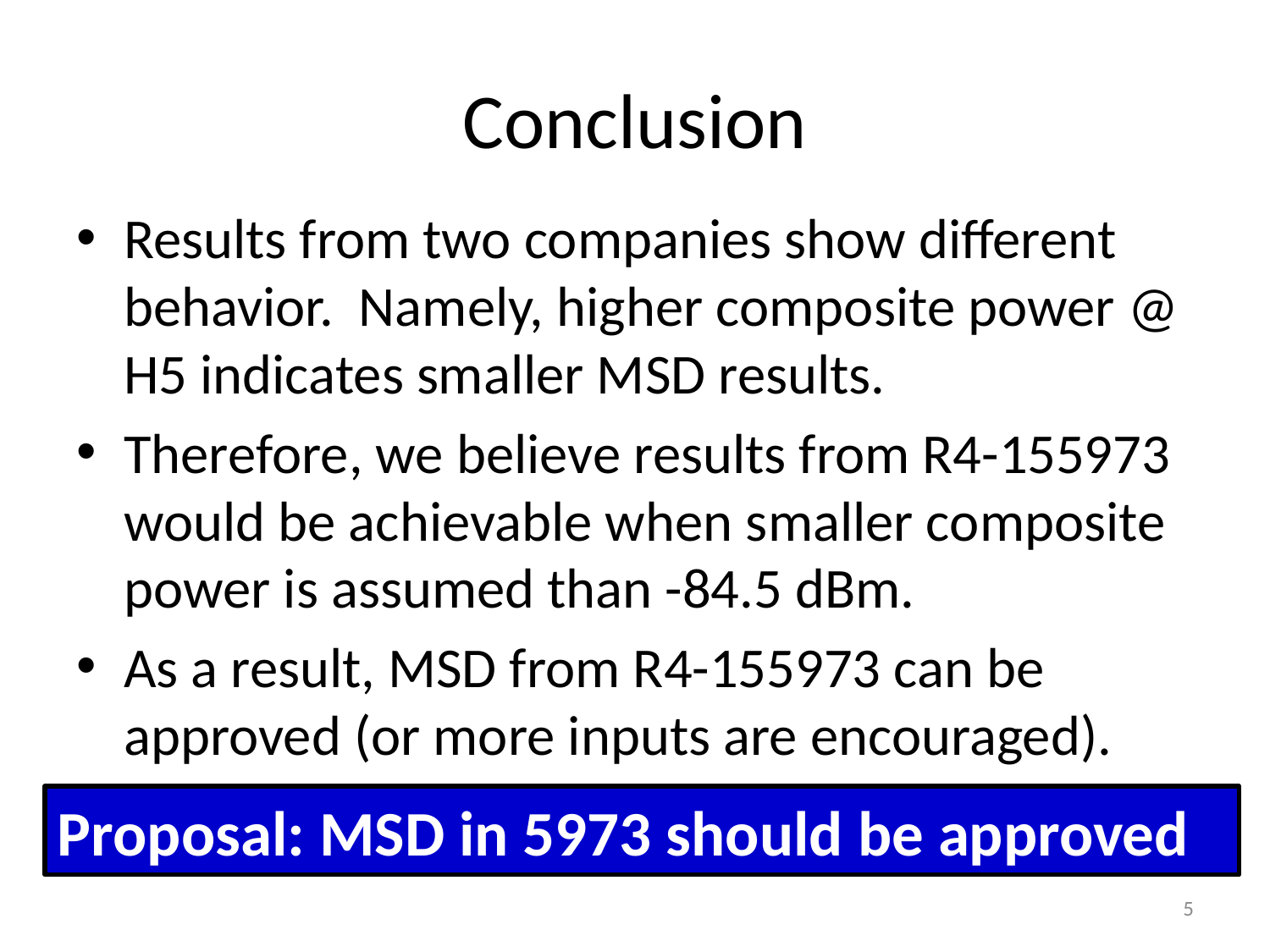

# Conclusion
Results from two companies show different behavior.  Namely, higher composite power @ H5 indicates smaller MSD results.
Therefore, we believe results from R4-155973 would be achievable when smaller composite power is assumed than -84.5 dBm.
As a result, MSD from R4-155973 can be approved (or more inputs are encouraged).
Proposal: MSD in 5973 should be approved
5